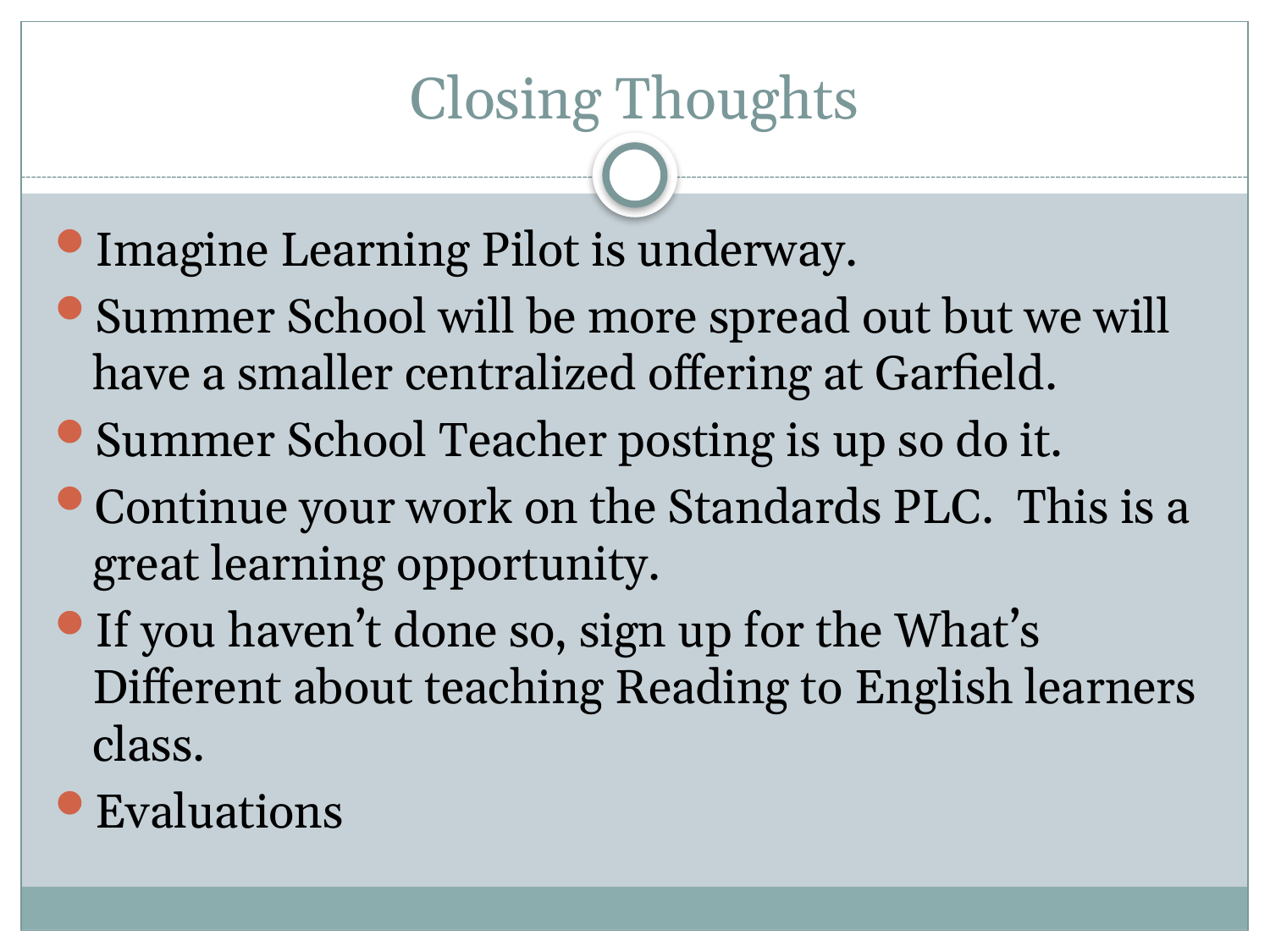

# Closing Thoughts
Imagine Learning Pilot is underway.
Summer School will be more spread out but we will have a smaller centralized offering at Garfield.
Summer School Teacher posting is up so do it.
Continue your work on the Standards PLC.  This is a great learning opportunity.
If you haven’t done so, sign up for the What’s Different about teaching Reading to English learners class.
Evaluations